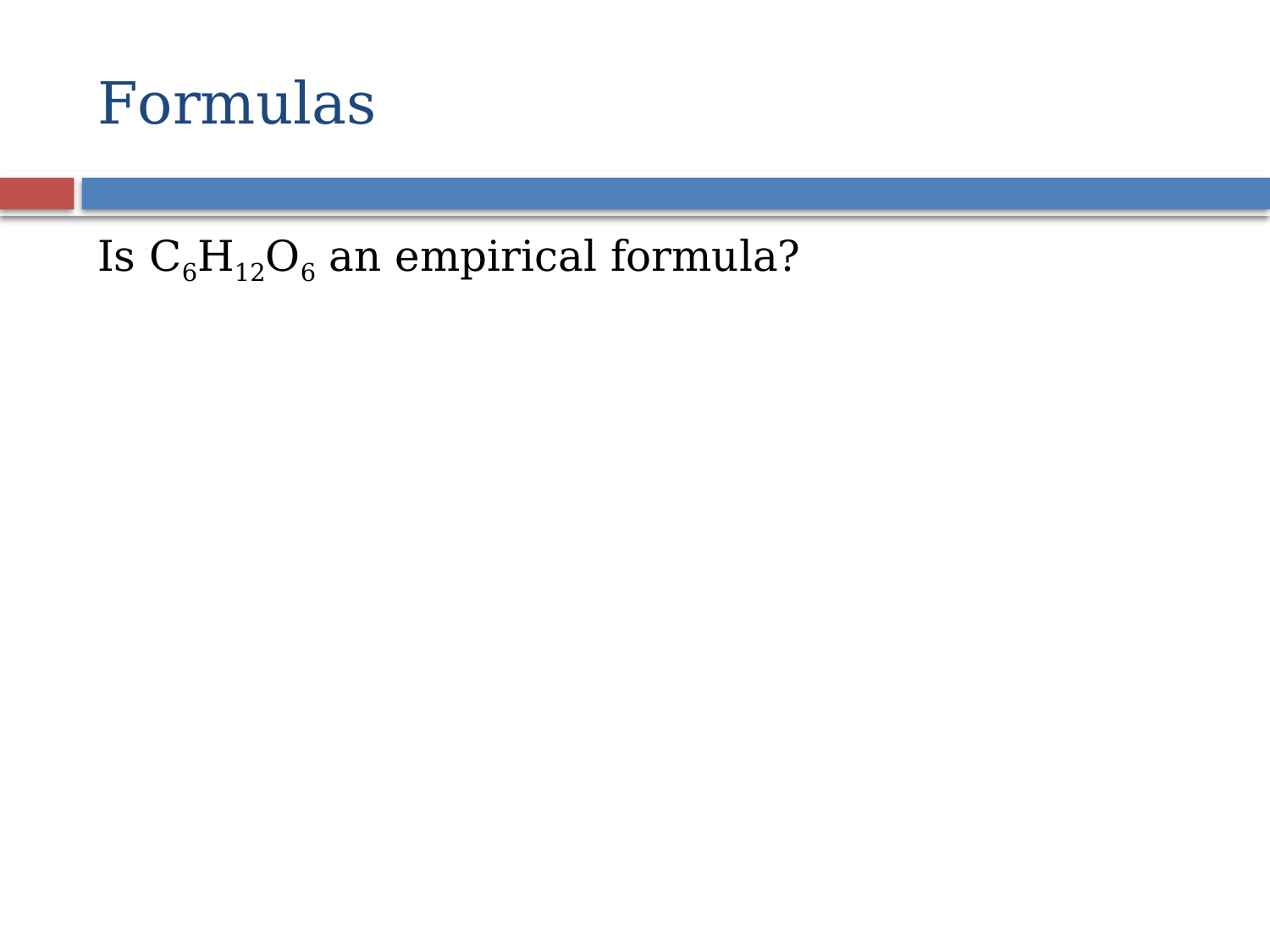

# Formulas
Is C6H12O6 an empirical formula?